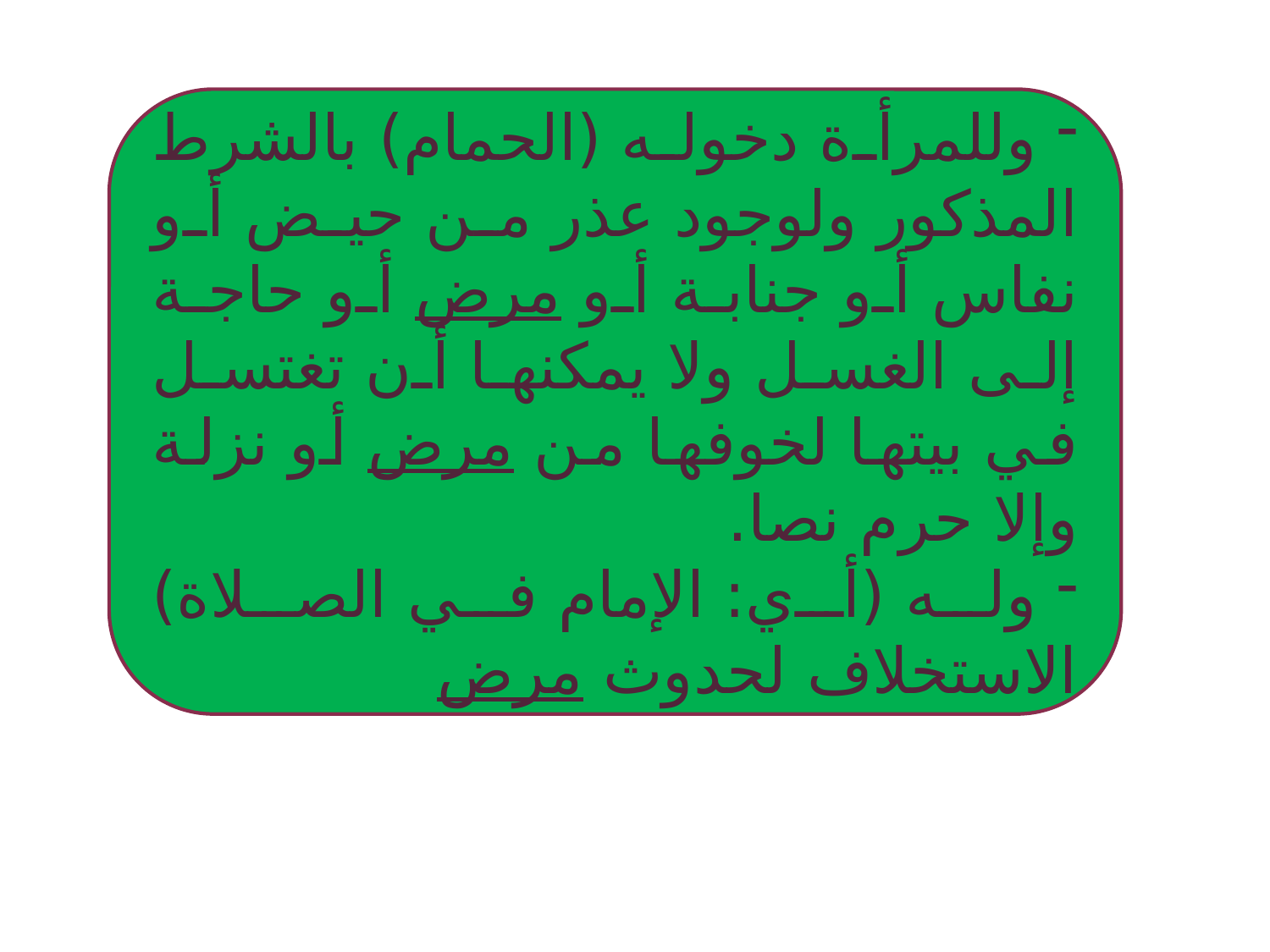

وللمرأة دخوله (الحمام) بالشرط المذكور ولوجود عذر من حيض أو نفاس أو جنابة أو مرض أو حاجة إلى الغسل ولا يمكنها أن تغتسل في بيتها لخوفها من مرض أو نزلة وإلا حرم نصا.
 وله (أي: الإمام في الصلاة) الاستخلاف لحدوث مرض